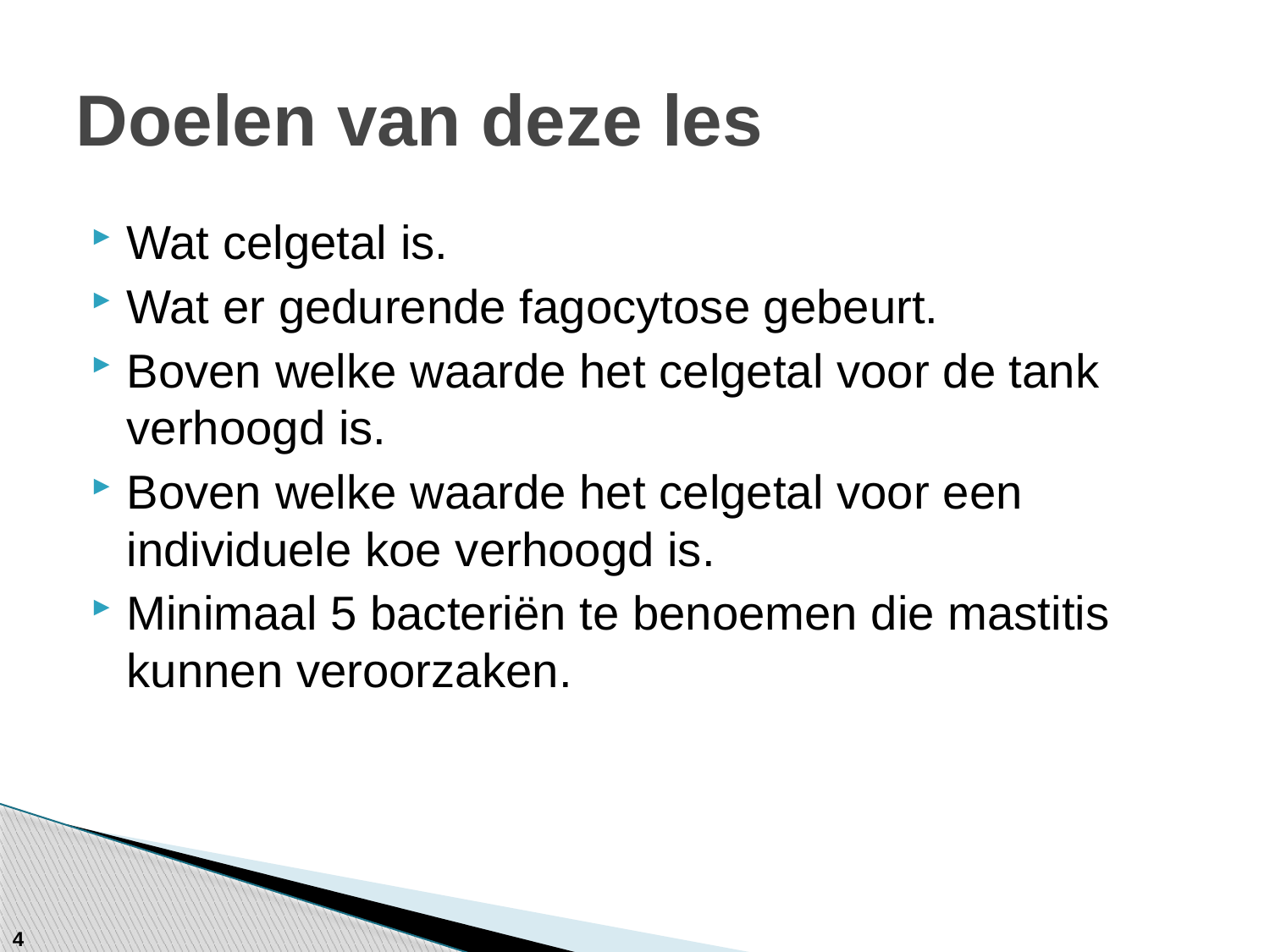

# Doelen van deze les
Wat celgetal is.
Wat er gedurende fagocytose gebeurt.
Boven welke waarde het celgetal voor de tank verhoogd is.
Boven welke waarde het celgetal voor een individuele koe verhoogd is.
Minimaal 5 bacteriën te benoemen die mastitis kunnen veroorzaken.